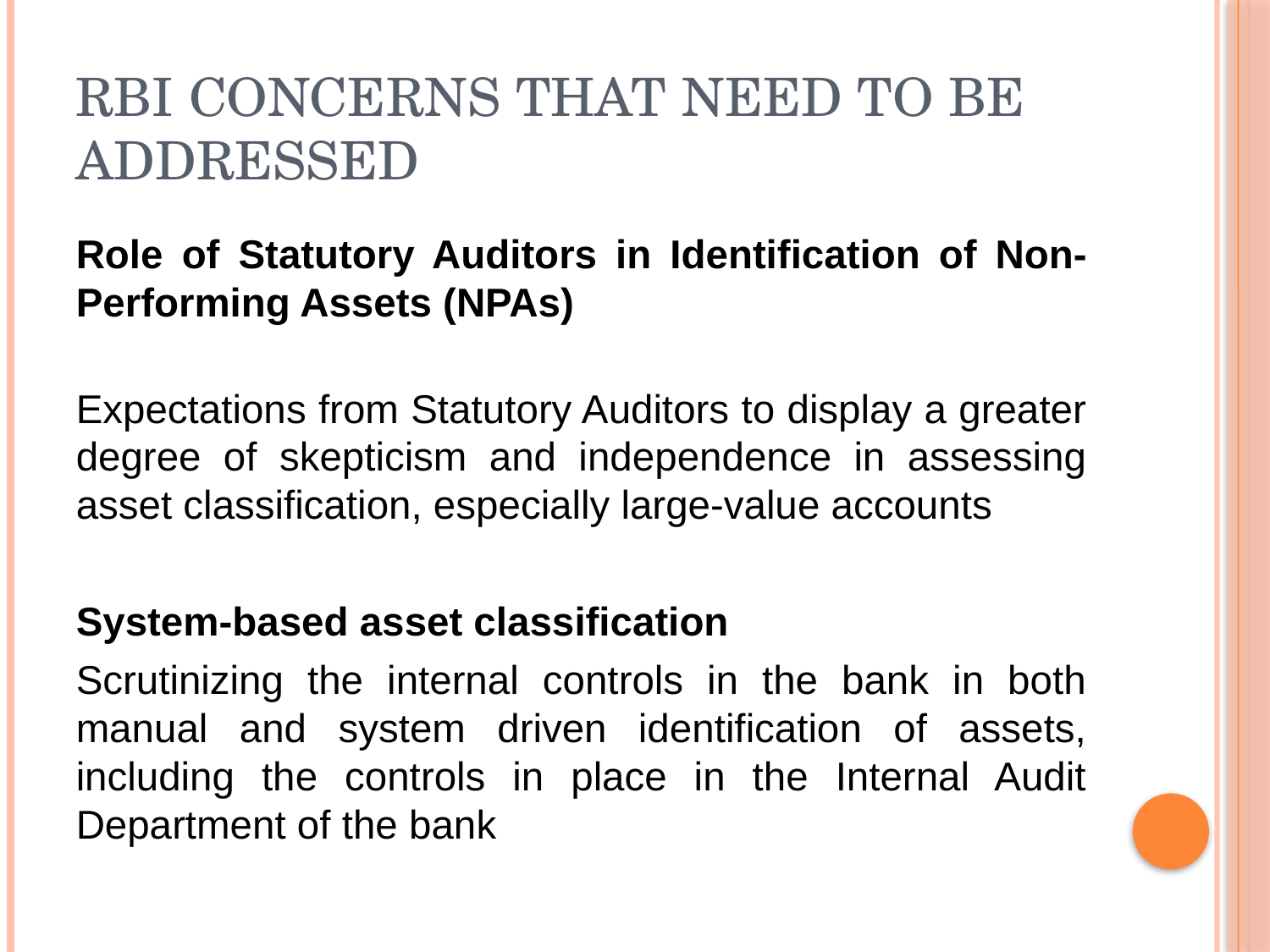

# RBI Concerns that need to be addressed
Role of Statutory Auditors in Identification of Non-Performing Assets (NPAs)

Expectations from Statutory Auditors to display a greater degree of skepticism and independence in assessing asset classification, especially large-value accounts

System-based asset classification
Scrutinizing the internal controls in the bank in both manual and system driven identification of assets, including the controls in place in the Internal Audit Department of the bank